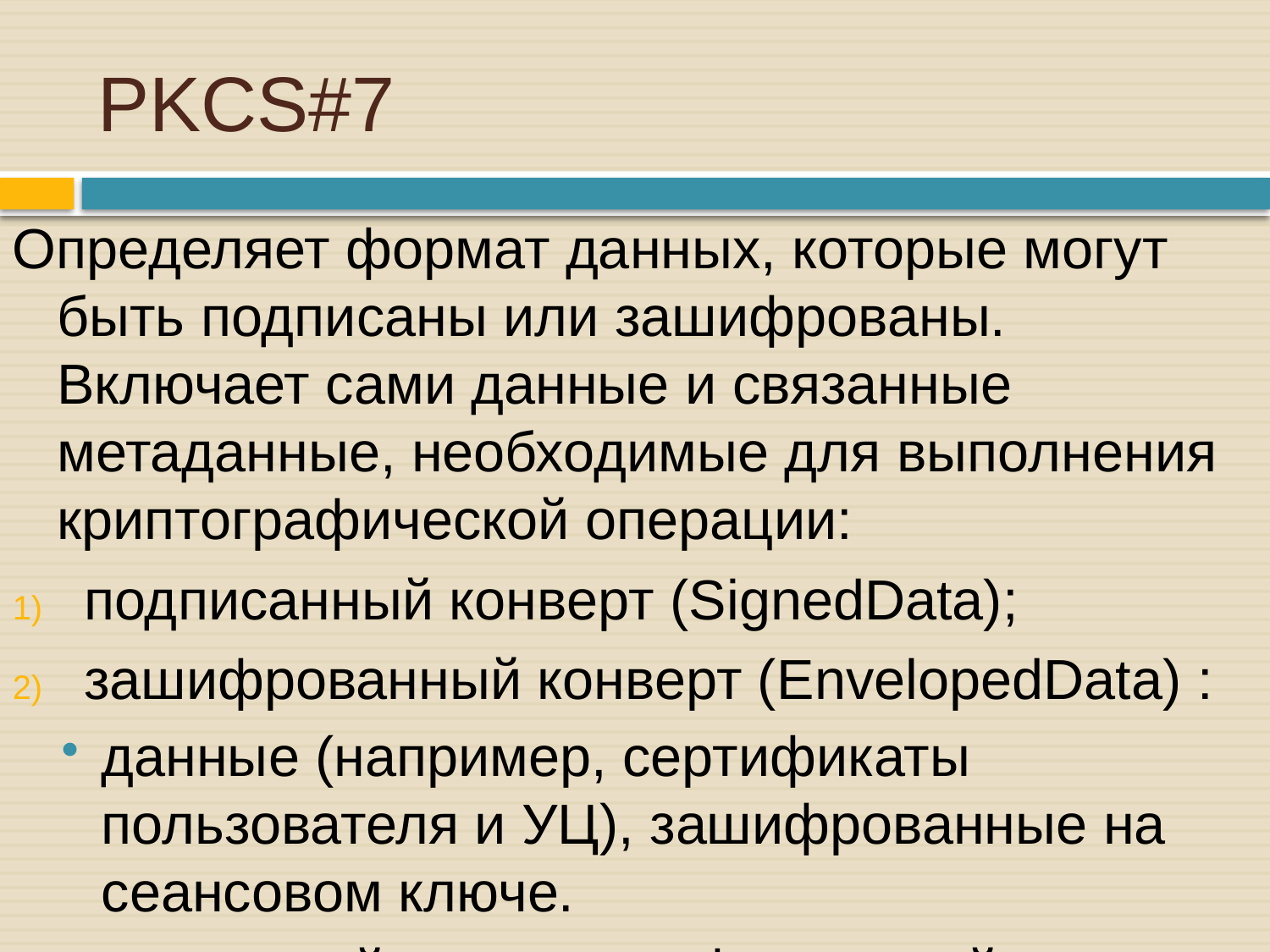

# PKCS#7
Определяет формат данных, которые могут быть подписаны или зашифрованы. Включает сами данные и связанные метаданные, необходимые для выполнения криптографической операции:
подписанный конверт (SignedData);
зашифрованный конверт (EnvelopedData) :
данные (например, сертификаты пользователя и УЦ), зашифрованные на сеансовом ключе.
сеансовый ключ, зашифрованный на открытом ключе пользователя.